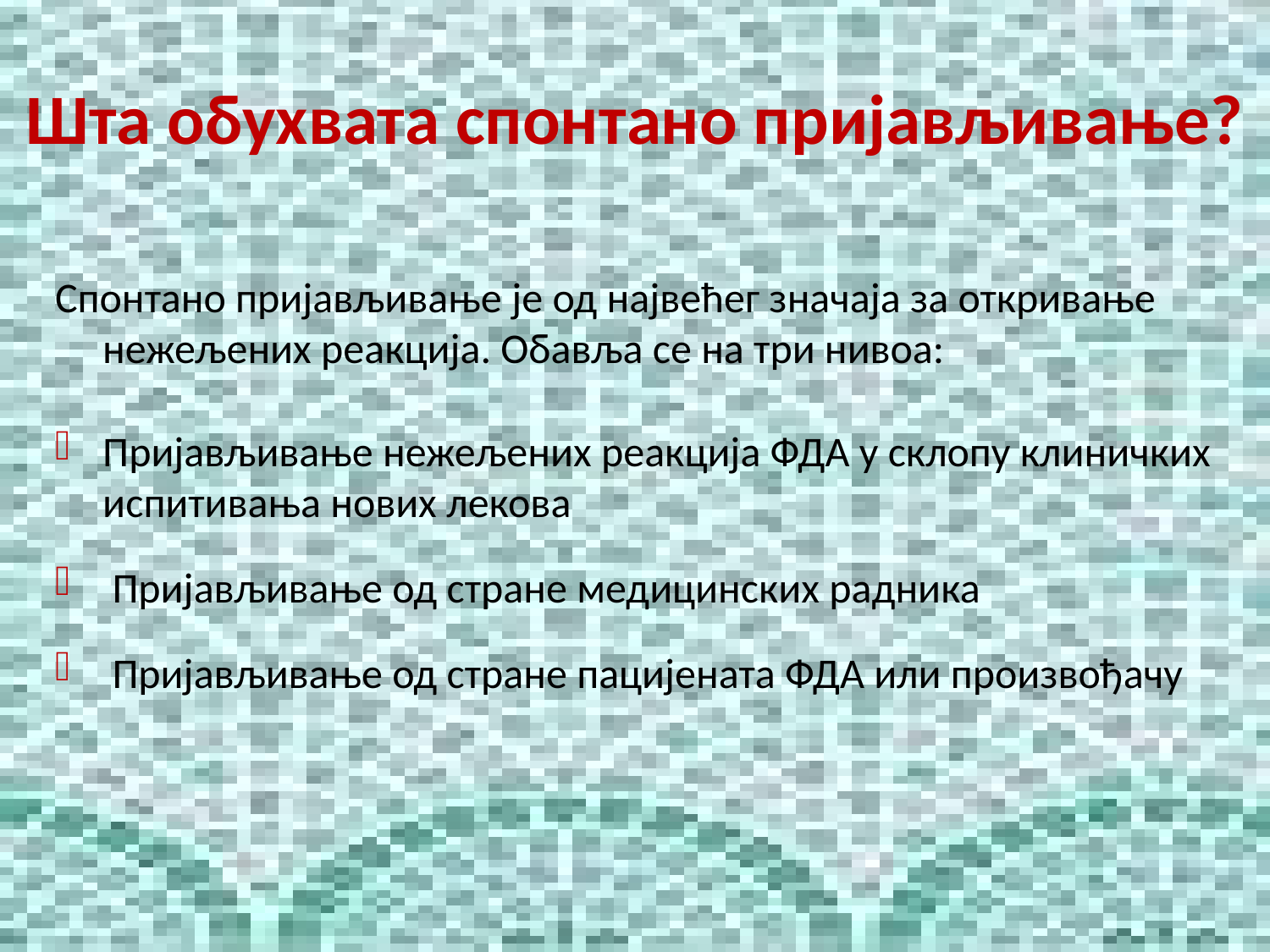

# Шта обухвата спонтано пријављивање?
Спонтано пријављивање je од највећег значаја за откривање нежељених реакција. Обавља се на три нивоа:

Пријављивање нежељених реакција ФДА у склопу клиничких испитивања нових лекова

 Пријављивање од стране медицинских радника

 Пријављивање од стране пацијената ФДА или произвођачу